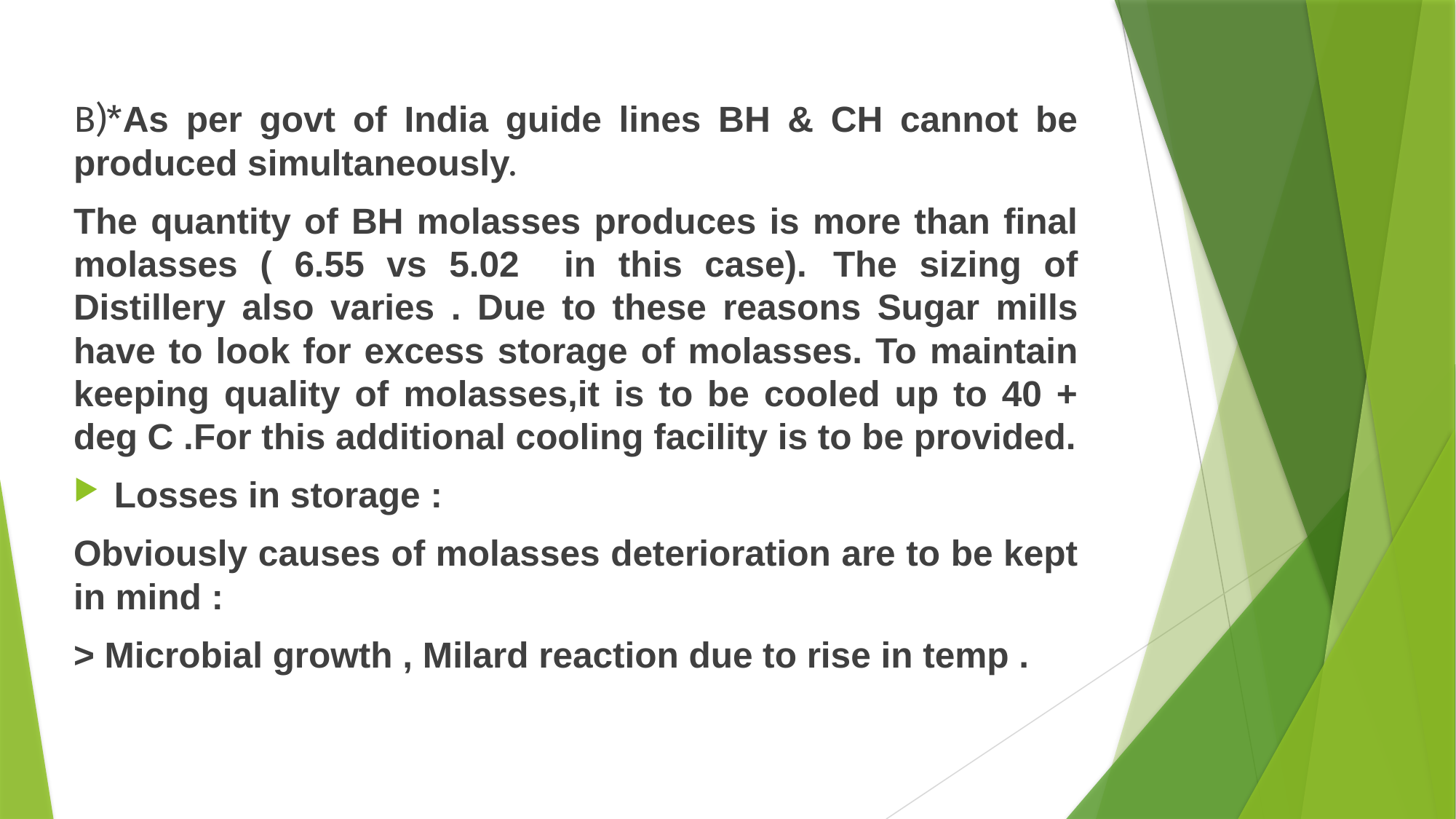

B)*As per govt of India guide lines BH & CH cannot be produced simultaneously.
The quantity of BH molasses produces is more than final molasses ( 6.55 vs 5.02  in this case). 	The sizing of Distillery also varies . Due to these reasons Sugar mills have to look for excess storage of molasses. To maintain keeping quality of molasses,it is to be cooled up to 40 + deg C .For this additional cooling facility is to be provided.
Losses in storage :
Obviously causes of molasses deterioration are to be kept in mind :
> Microbial growth , Milard reaction due to rise in temp .